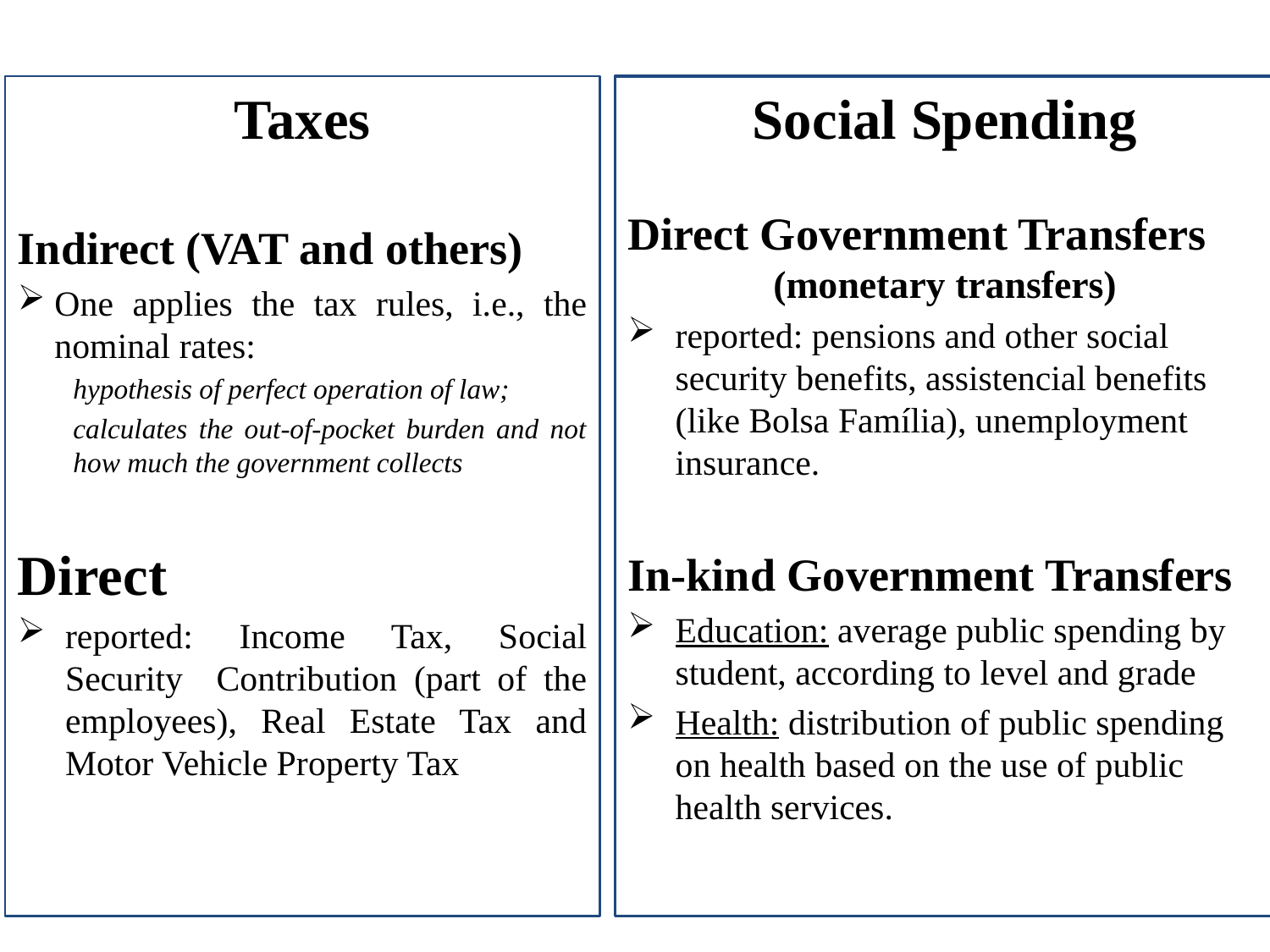

Taxes

Indirect (VAT and others)
One applies the tax rules, i.e., the nominal rates:
hypothesis of perfect operation of law;
calculates the out-of-pocket burden and not how much the government collects

Direct
reported: Income Tax, Social Security  Contribution (part of the employees), Real Estate Tax and Motor Vehicle Property Tax
Social Spending

Direct Government Transfers
(monetary transfers)
reported: pensions and other social security benefits, assistencial benefits (like Bolsa Família), unemployment insurance.

In-kind Government Transfers
Education: average public spending by student, according to level and grade
Health: distribution of public spending on health based on the use of public health services.